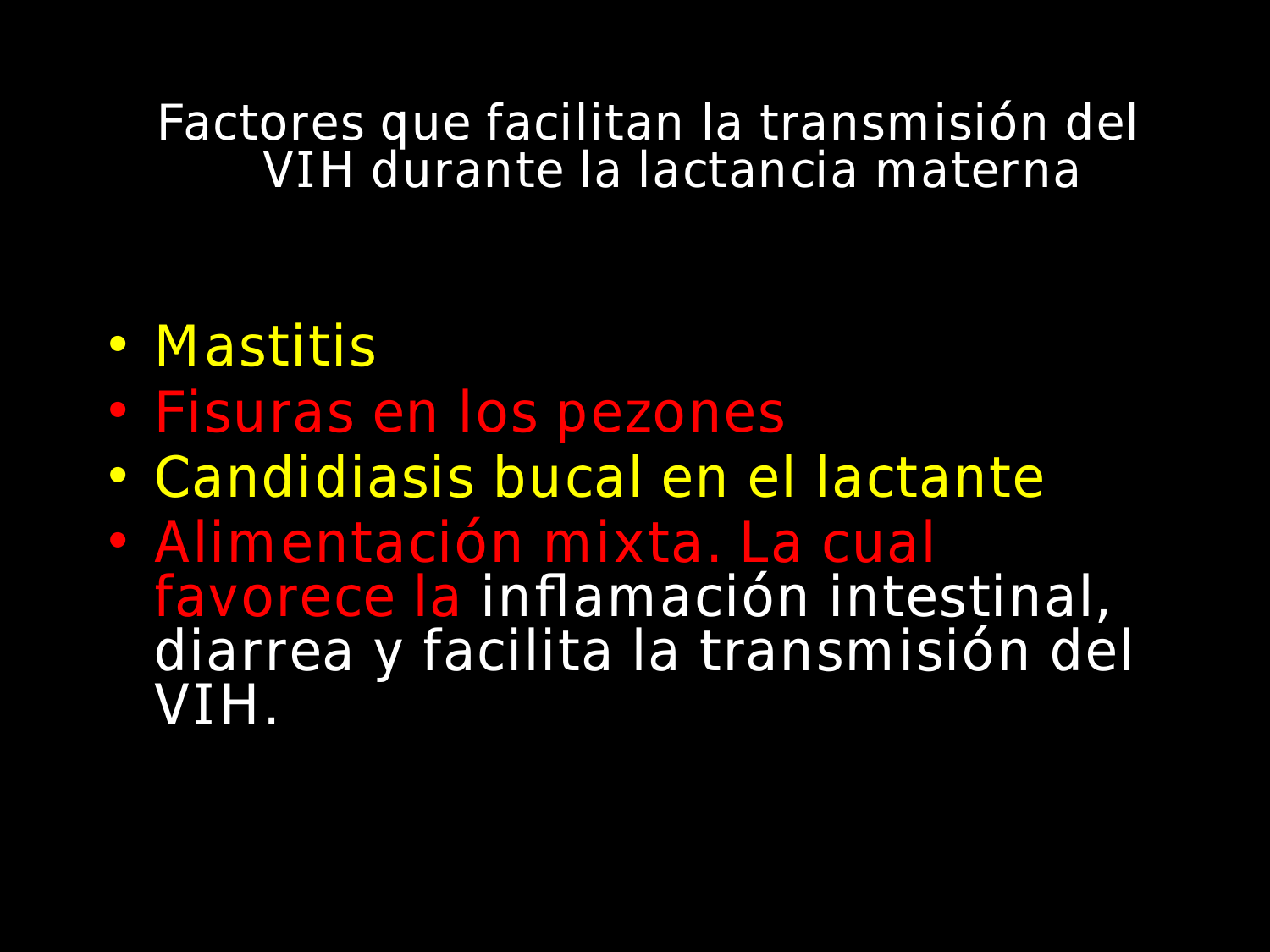

Factores que facilitan la transmisión del VIH durante la lactancia materna

Mastitis
Fisuras en los pezones
Candidiasis bucal en el lactante
Alimentación mixta. La cual favorece la inflamación intestinal, diarrea y facilita la transmisión del VIH.